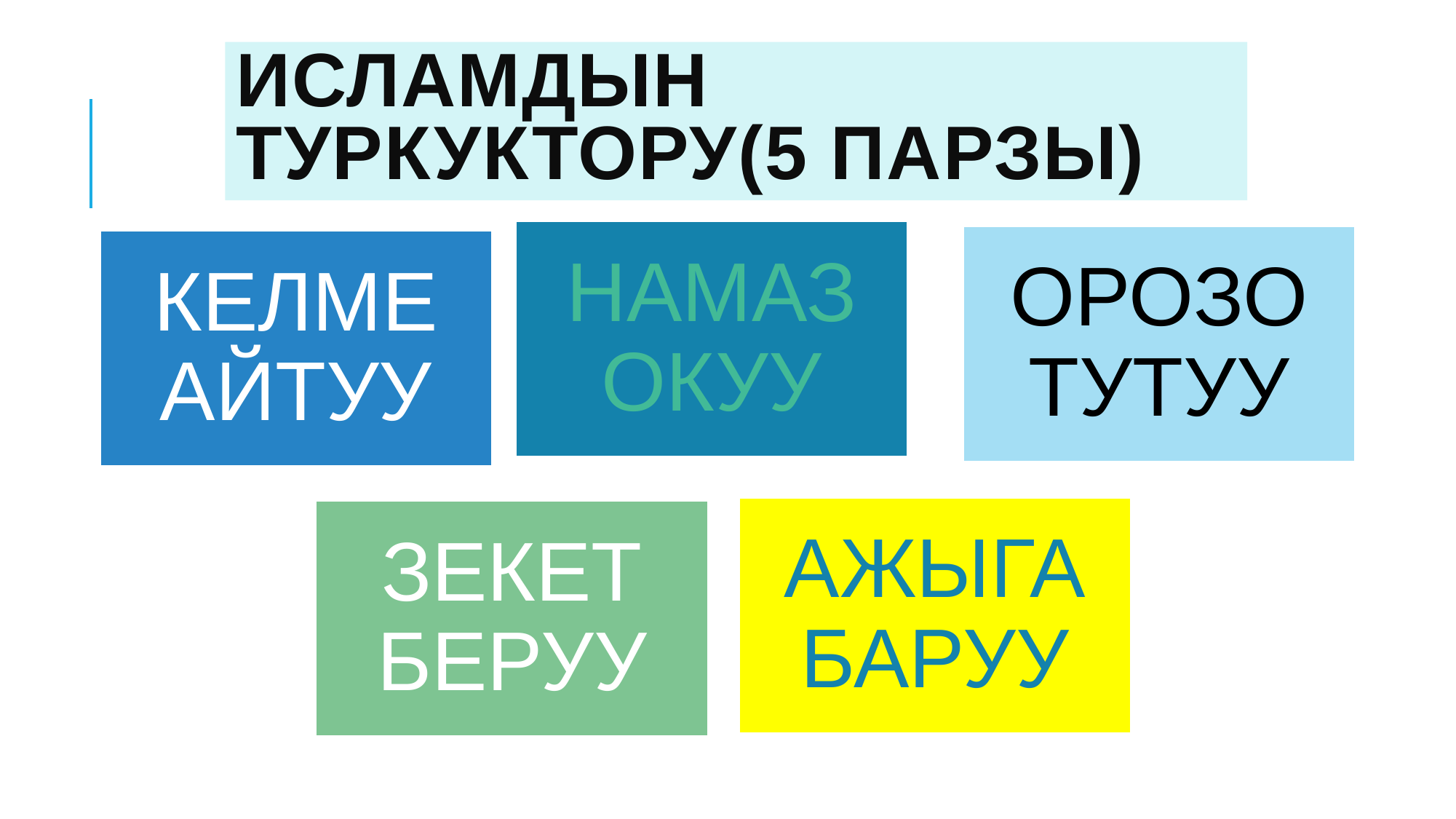

# ИСЛАМДЫН ТУРКУКТОРУ(5 ПАРЗЫ)
КЕЛМЕ АЙТУУ
НАМАЗ ОКУУ
ОРОЗО ТУТУУ
ЗЕКЕТ БЕРУУ
АЖЫГА БАРУУ